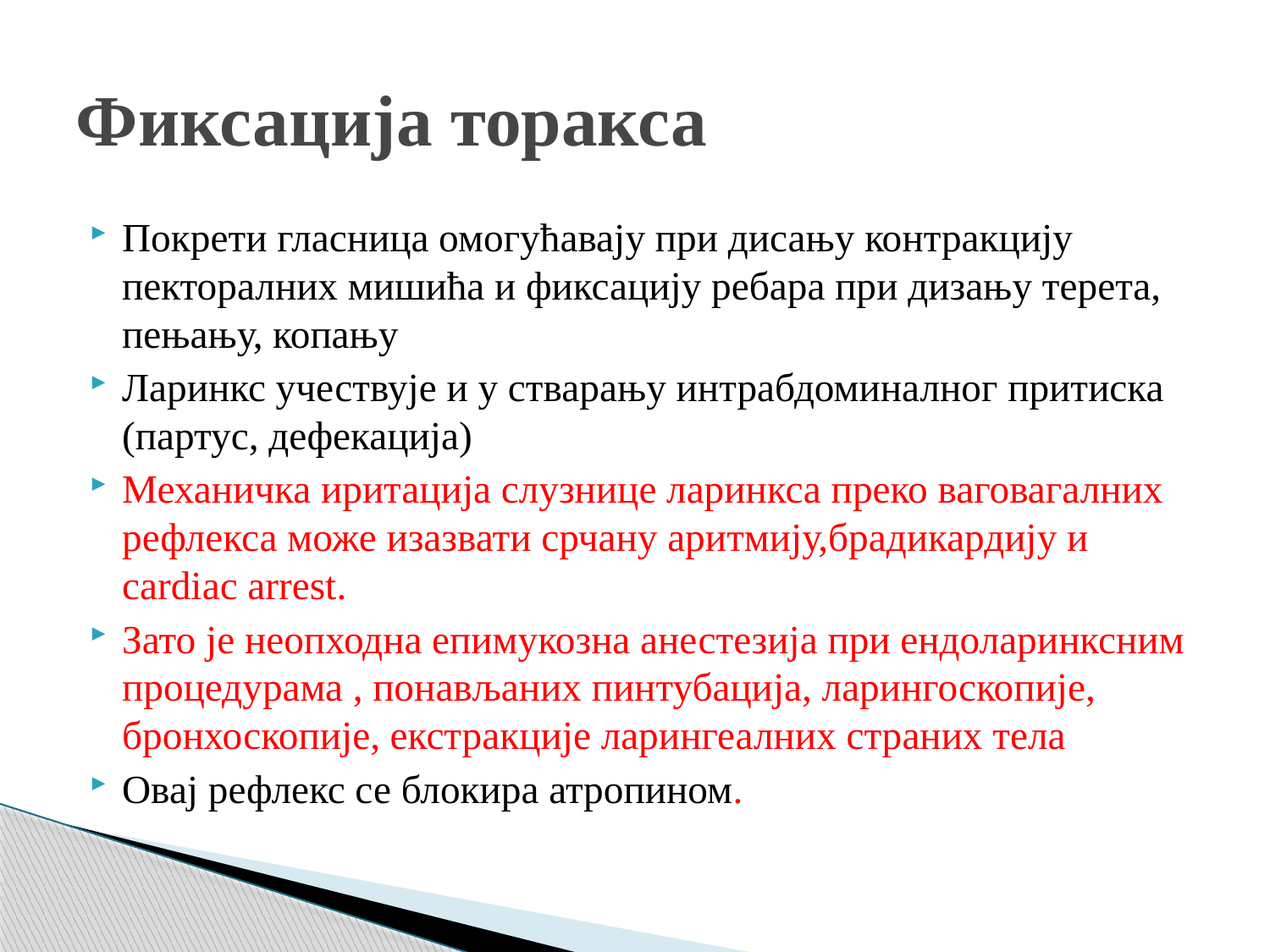

# Фиксација торакса
Покрети гласница омогућавају при дисању контракцију пекторалних мишића и фиксацију ребара при дизању терета, пењању, копању
Ларинкс учествује и у стварању интрабдоминалног притиска (партус, дефекација)
Механичка иритација слузнице ларинкса преко ваговагалних рефлекса може изазвати срчану аритмију,брадикардију и cardiac arrest.
Зато је неопходна епимукозна анестезија при ендоларинксним процедурама , понављаних пинтубација, ларингоскопије, бронхоскопије, екстракције ларингеалних страних тела
Овај рефлекс се блокира атропином.